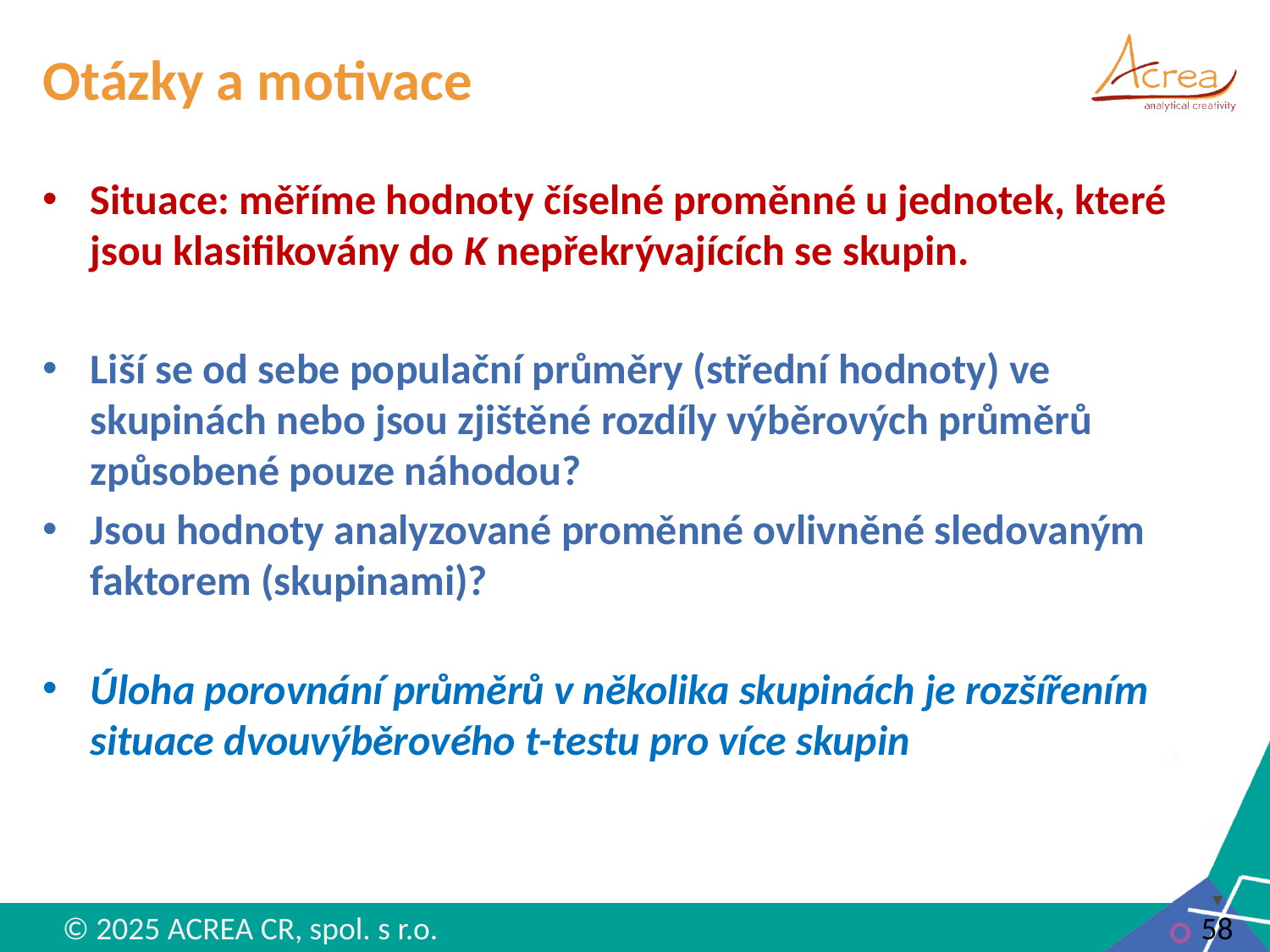

# Otázky a motivace
Situace: měříme hodnoty číselné proměnné u jednotek, které jsou klasifikovány do K nepřekrývajících se skupin.

Liší se od sebe populační průměry (střední hodnoty) ve skupinách nebo jsou zjištěné rozdíly výběrových průměrů způsobené pouze náhodou?
Jsou hodnoty analyzované proměnné ovlivněné sledovaným faktorem (skupinami)?

Úloha porovnání průměrů v několika skupinách je rozšířením situace dvouvýběrového t-testu pro více skupin
58